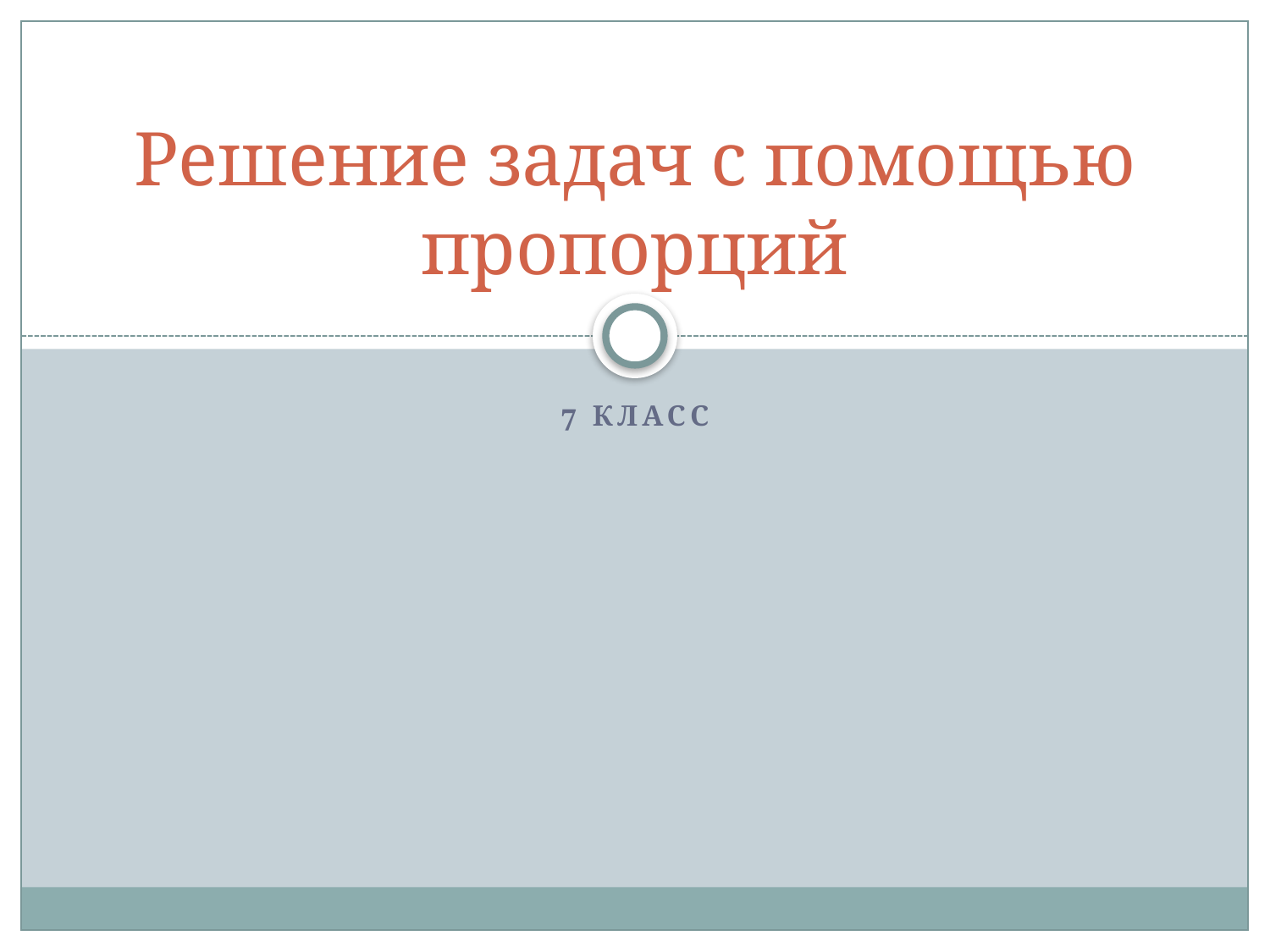

# Решение задач с помощью пропорций
7 класс